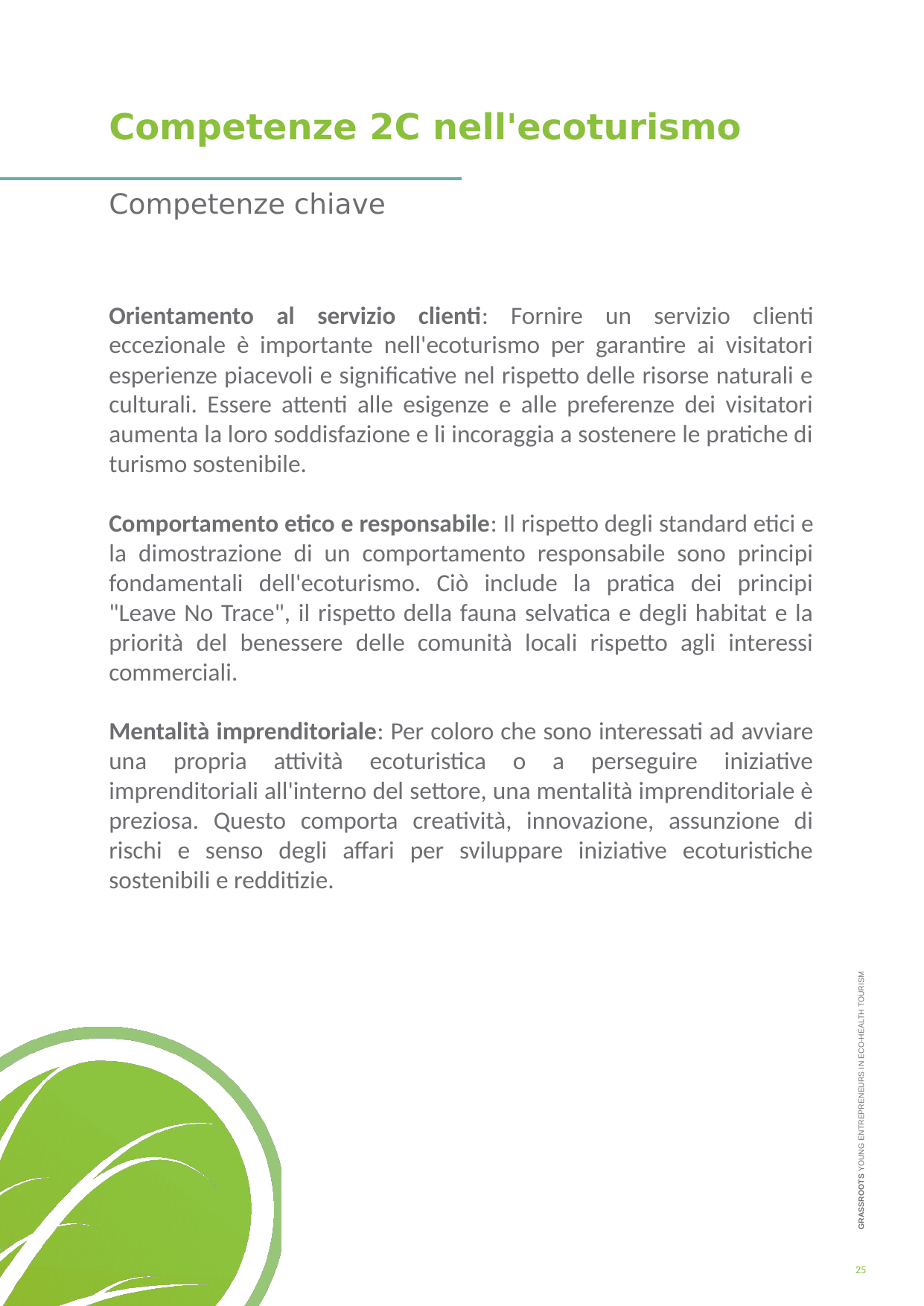

Competenze 2C nell'ecoturismo
Competenze chiave
Orientamento al servizio clienti: Fornire un servizio clienti eccezionale è importante nell'ecoturismo per garantire ai visitatori esperienze piacevoli e significative nel rispetto delle risorse naturali e culturali. Essere attenti alle esigenze e alle preferenze dei visitatori aumenta la loro soddisfazione e li incoraggia a sostenere le pratiche di turismo sostenibile.

Comportamento etico e responsabile: Il rispetto degli standard etici e la dimostrazione di un comportamento responsabile sono principi fondamentali dell'ecoturismo. Ciò include la pratica dei principi "Leave No Trace", il rispetto della fauna selvatica e degli habitat e la priorità del benessere delle comunità locali rispetto agli interessi commerciali.

Mentalità imprenditoriale: Per coloro che sono interessati ad avviare una propria attività ecoturistica o a perseguire iniziative imprenditoriali all'interno del settore, una mentalità imprenditoriale è preziosa. Questo comporta creatività, innovazione, assunzione di rischi e senso degli affari per sviluppare iniziative ecoturistiche sostenibili e redditizie.

25